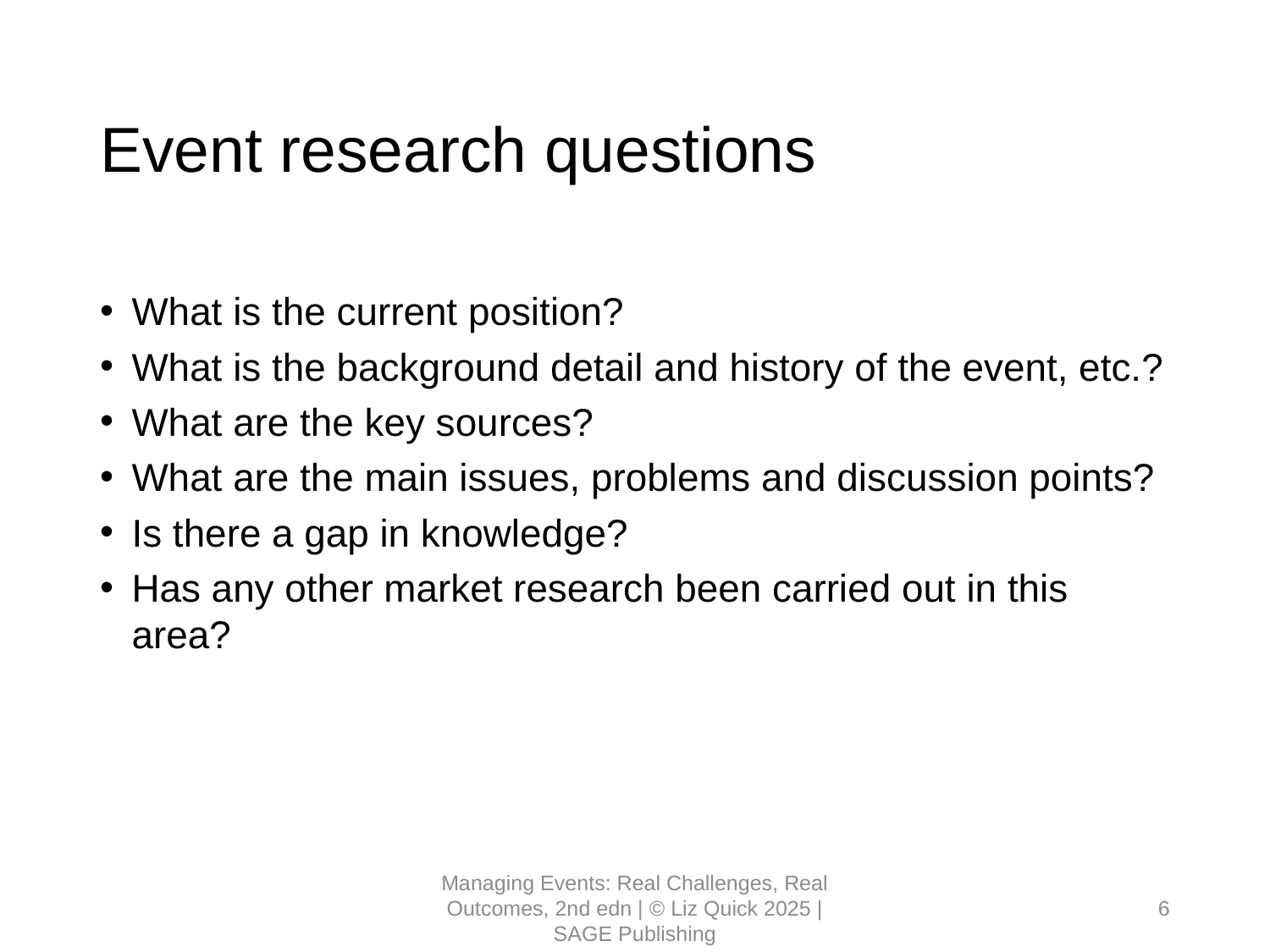

# Event research questions
What is the current position?
What is the background detail and history of the event, etc.?
What are the key sources?
What are the main issues, problems and discussion points?
Is there a gap in knowledge?
Has any other market research been carried out in this area?
Managing Events: Real Challenges, Real Outcomes, 2nd edn | © Liz Quick 2025 | SAGE Publishing
6